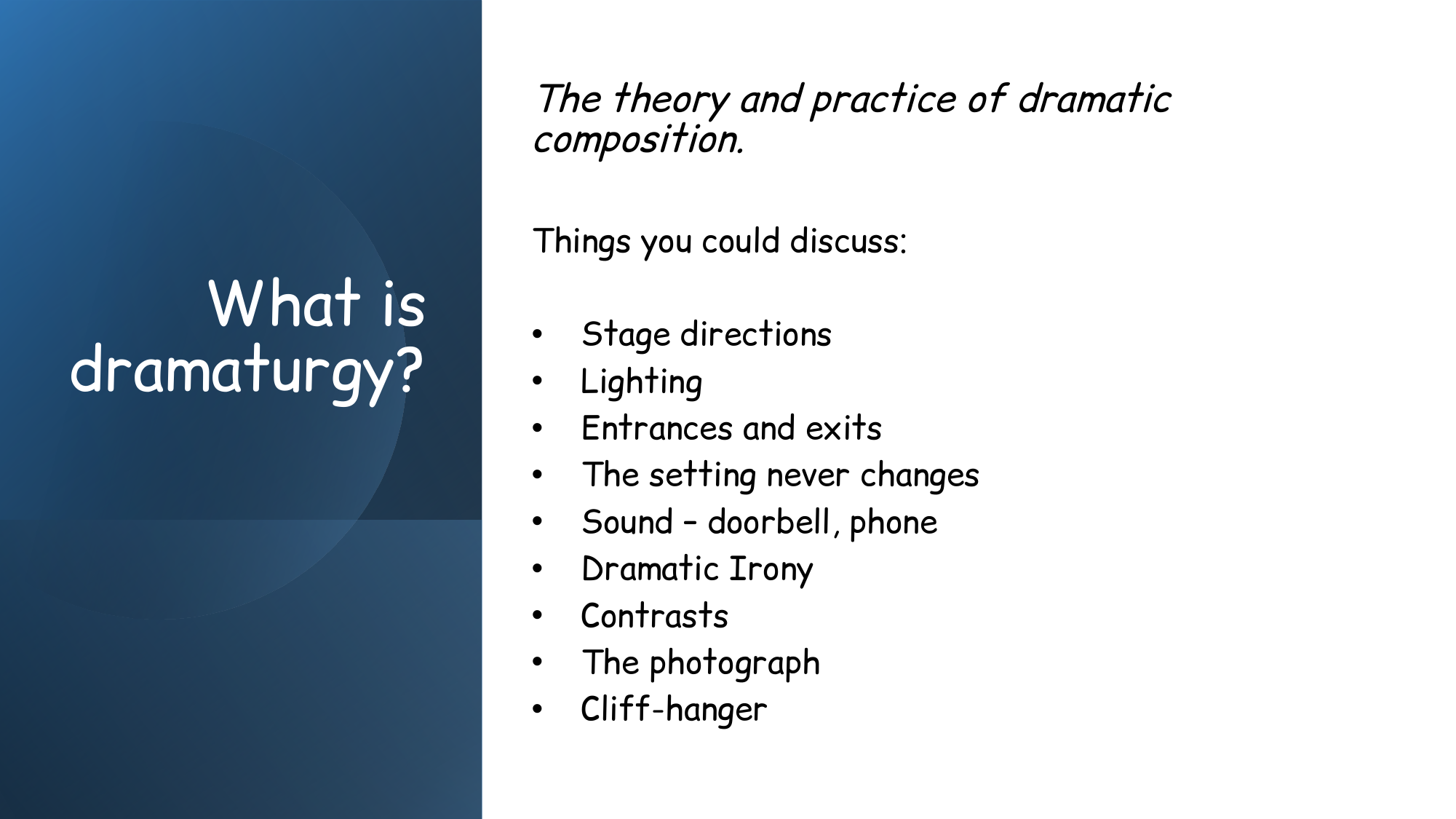

# What is dramaturgy?
The theory and practice of dramatic composition.

Things you could discuss:

Stage directions
Lighting
Entrances and exits
The setting never changes
Sound – doorbell, phone
Dramatic Irony
Contrasts
The photograph
Cliff-hanger